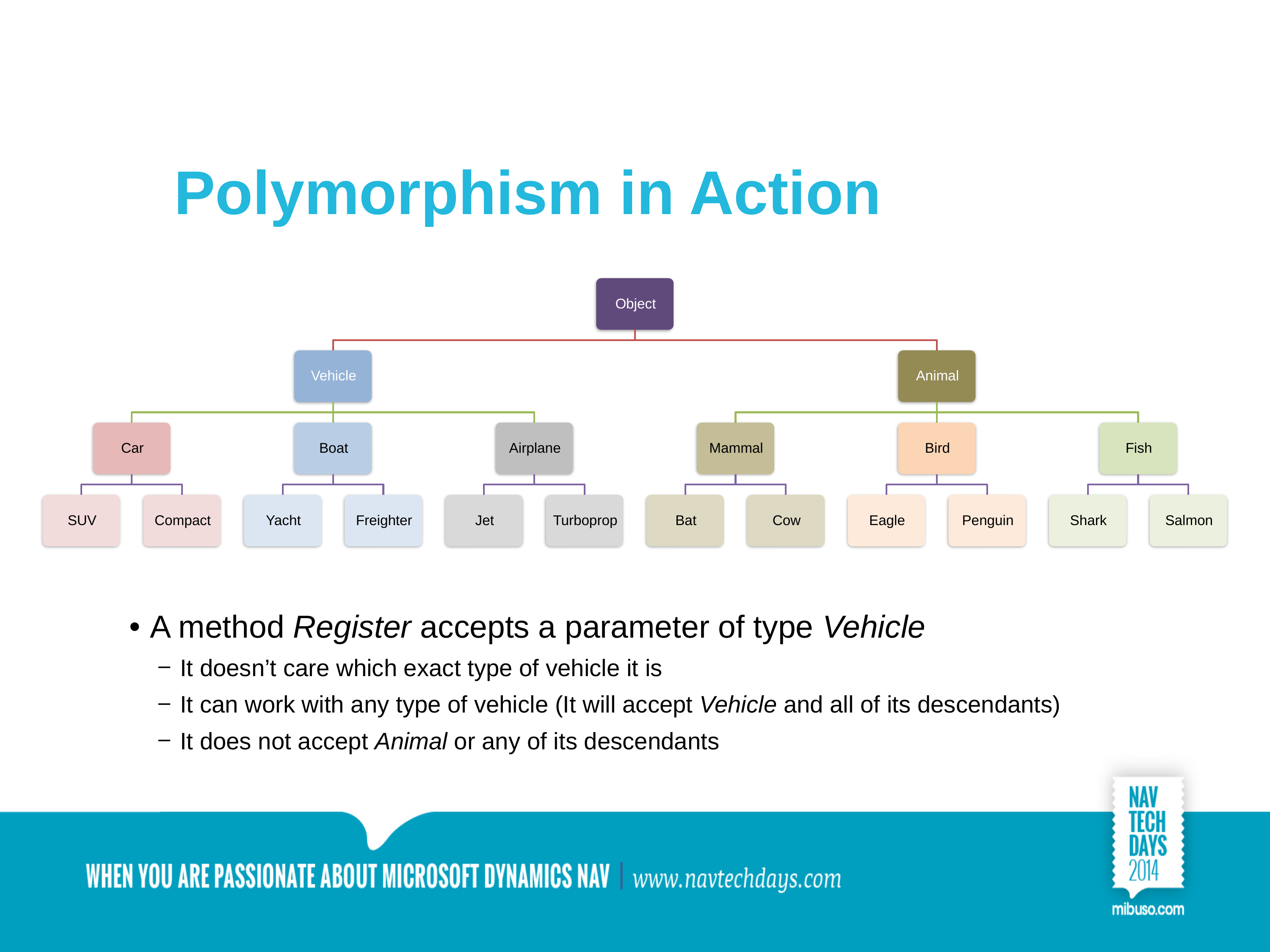

# Polymorphism in Action
Object
Vehicle
Car
SUV
Compact
Boat
Yacht
Freighter
Airplane
Jet
Turboprop
Animal
Mammal
Bat
Cow
Bird
Eagle
Penguin
Fish
Shark
Salmon
A method Register accepts a parameter of type Vehicle
It doesn’t care which exact type of vehicle it is
It can work with any type of vehicle (It will accept Vehicle and all of its descendants)
It does not accept Animal or any of its descendants